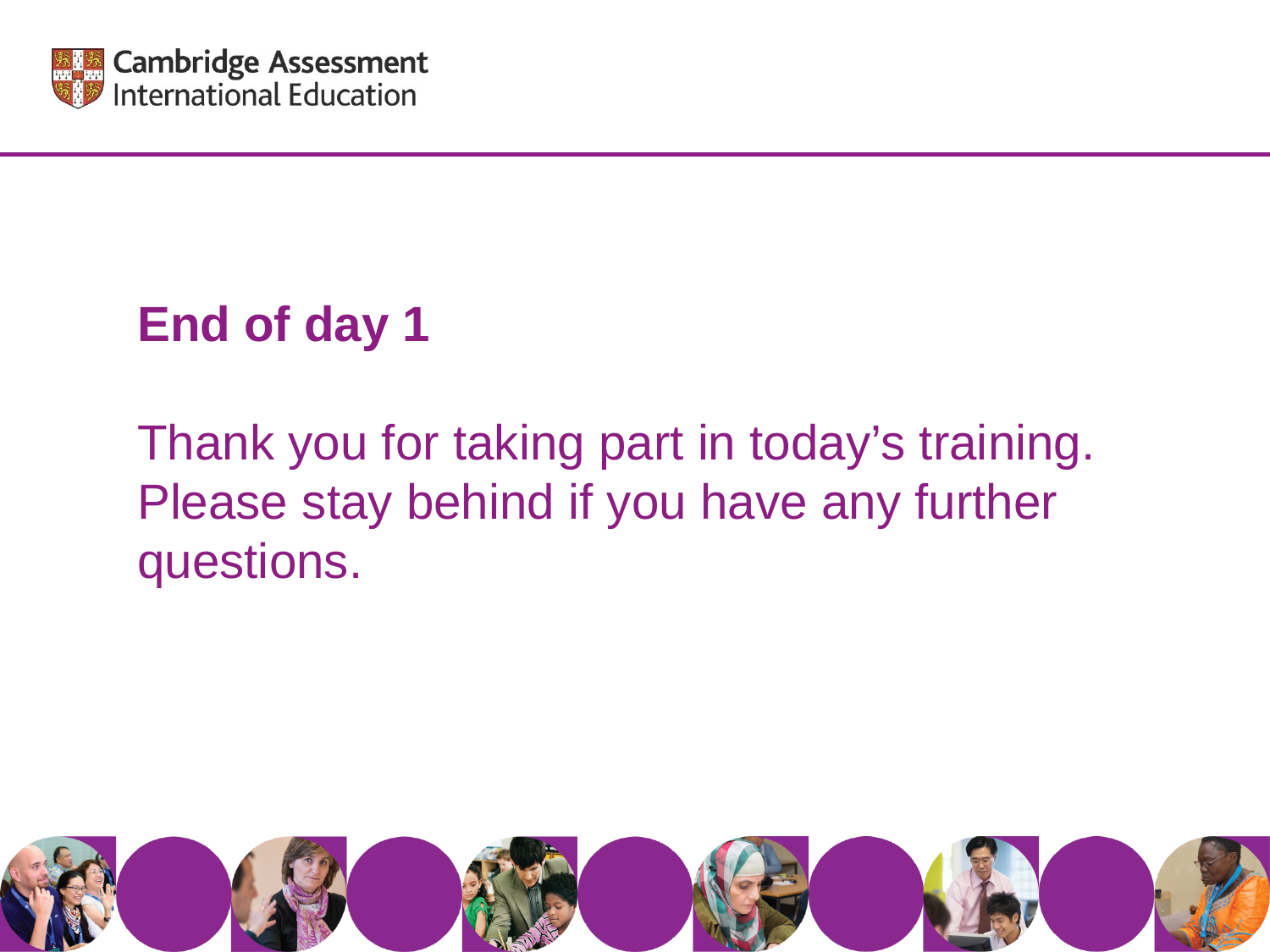

End of day 1

Thank you for taking part in today’s training.
Please stay behind if you have any further questions.